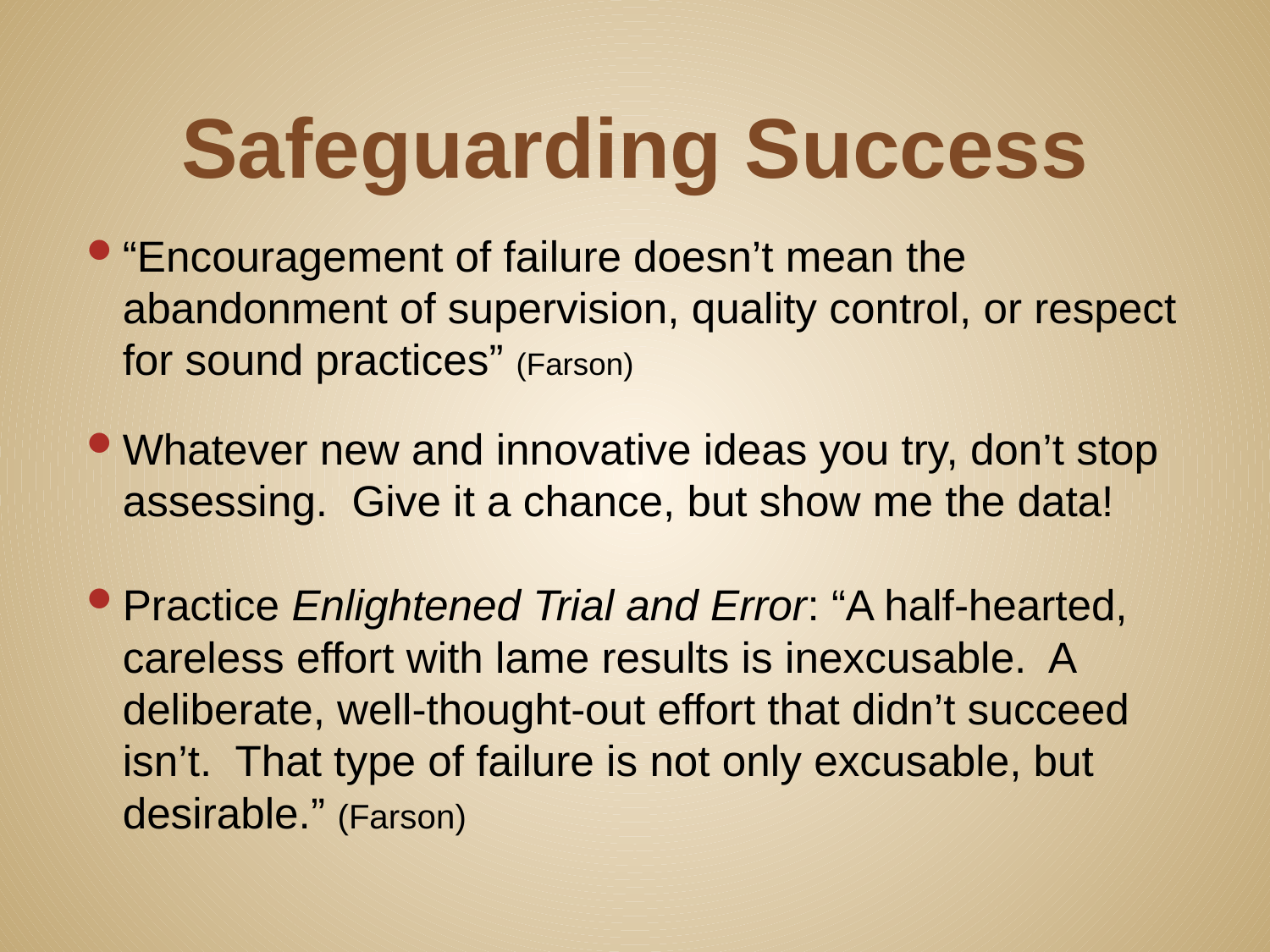

# Safeguarding Success
“Encouragement of failure doesn’t mean the abandonment of supervision, quality control, or respect for sound practices” (Farson)

Whatever new and innovative ideas you try, don’t stop assessing.  Give it a chance, but show me the data!

Practice Enlightened Trial and Error: “A half-hearted, careless effort with lame results is inexcusable.  A deliberate, well-thought-out effort that didn’t succeed isn’t.  That type of failure is not only excusable, but desirable.” (Farson)